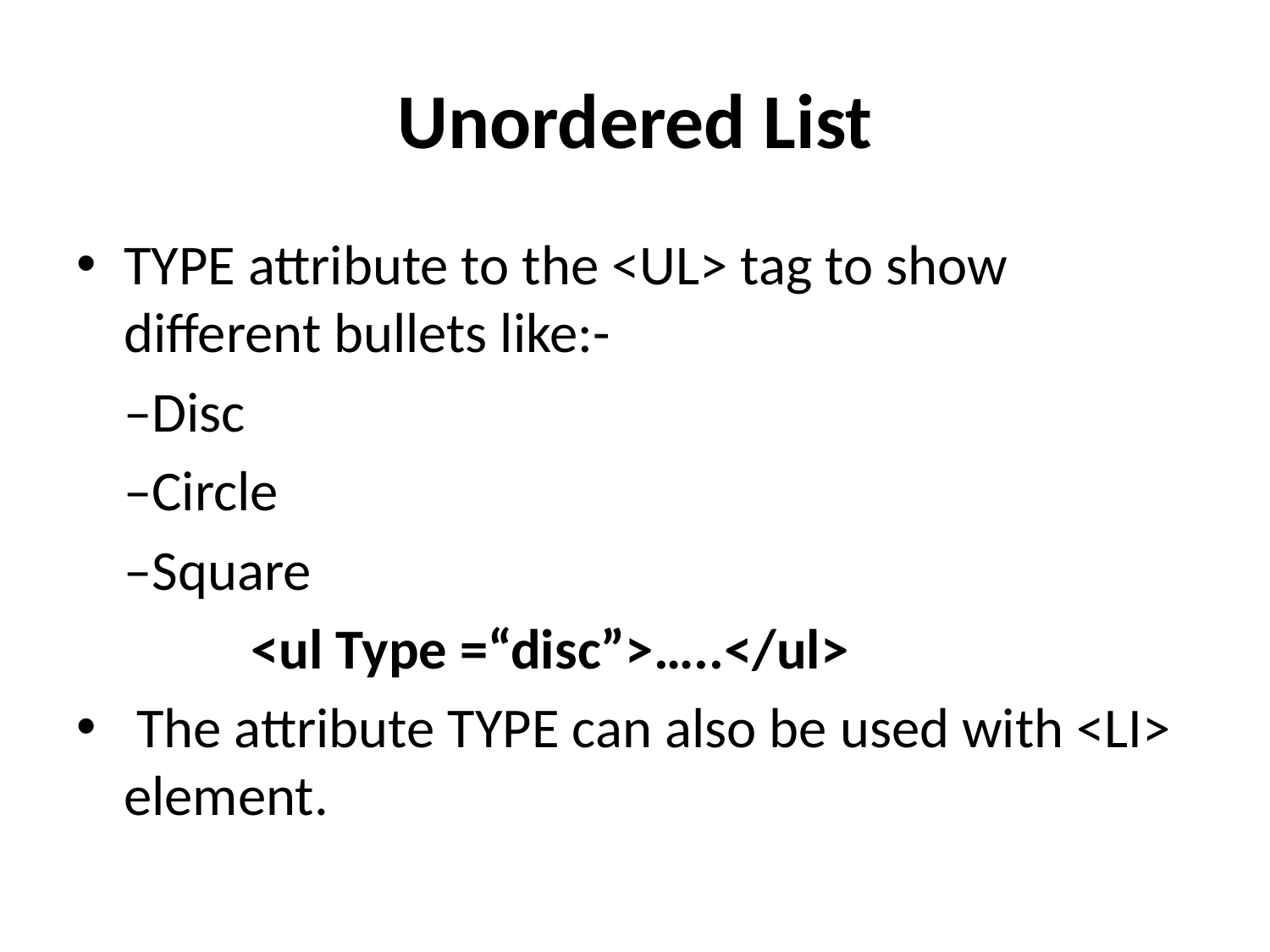

# Unordered List
TYPE attribute to the <UL> tag to show different bullets like:-
	–Disc
	–Circle
	–Square
		<ul Type =“disc”>…..</ul>
 The attribute TYPE can also be used with <LI> element.